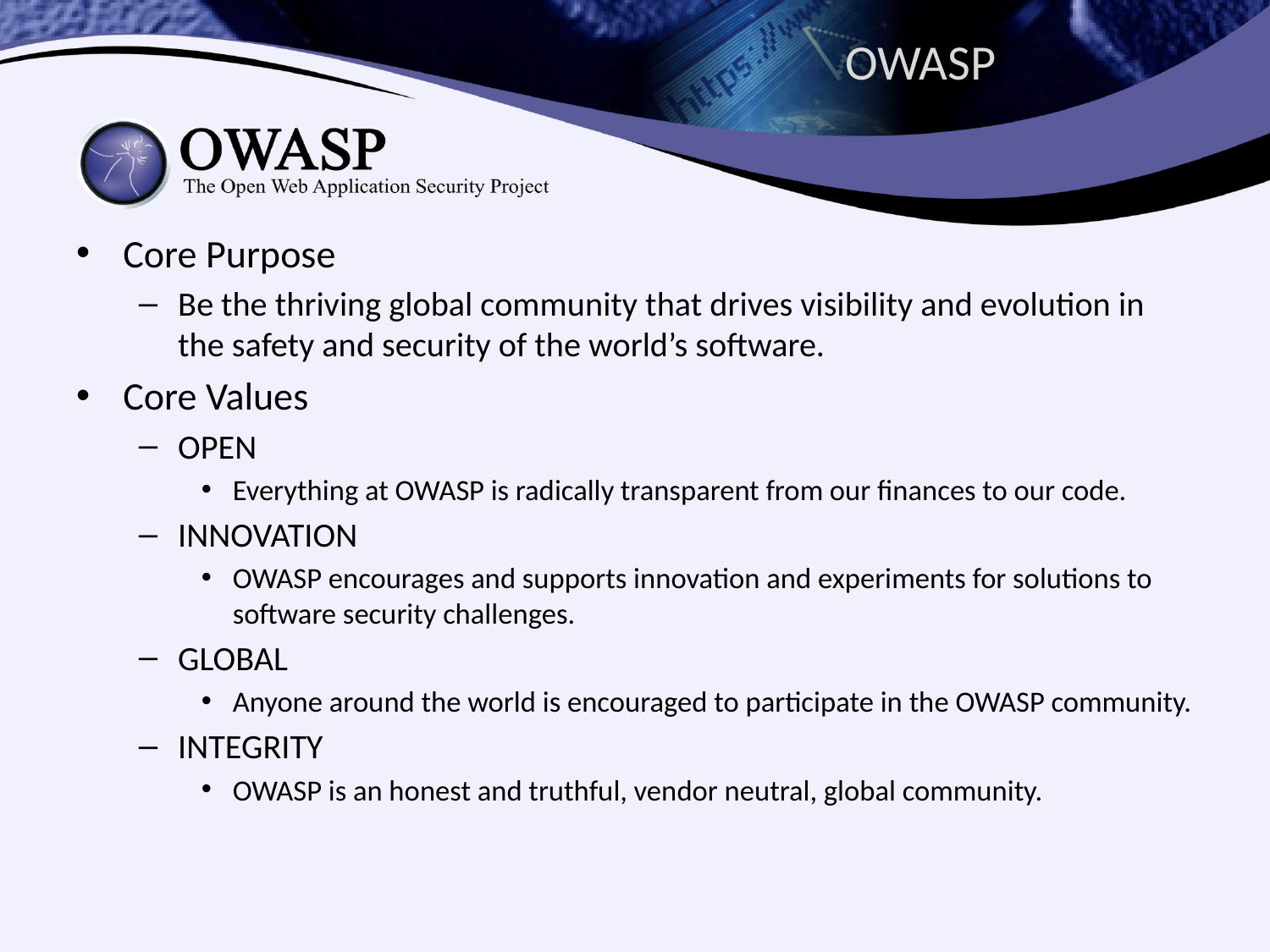

# OWASP
Core Purpose
Be the thriving global community that drives visibility and evolution in the safety and security of the world’s software.
Core Values
OPEN
Everything at OWASP is radically transparent from our finances to our code.
INNOVATION
OWASP encourages and supports innovation and experiments for solutions to software security challenges.
GLOBAL
Anyone around the world is encouraged to participate in the OWASP community.
INTEGRITY
OWASP is an honest and truthful, vendor neutral, global community.